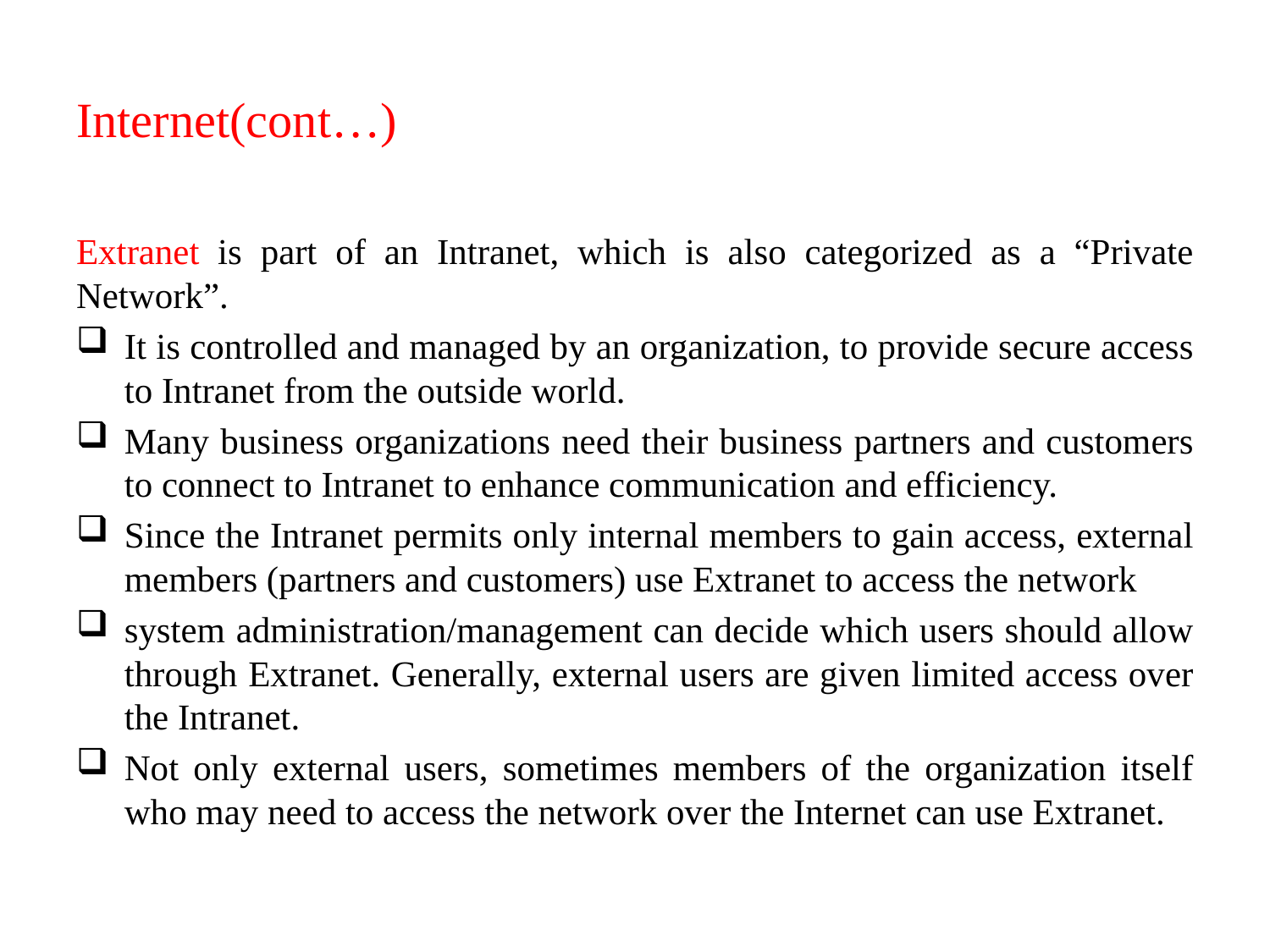

# Internet(cont…)
Extranet is part of an Intranet, which is also categorized as a “Private Network”.
It is controlled and managed by an organization, to provide secure access to Intranet from the outside world.
Many business organizations need their business partners and customers to connect to Intranet to enhance communication and efficiency.
Since the Intranet permits only internal members to gain access, external members (partners and customers) use Extranet to access the network
system administration/management can decide which users should allow through Extranet. Generally, external users are given limited access over the Intranet.
Not only external users, sometimes members of the organization itself who may need to access the network over the Internet can use Extranet.